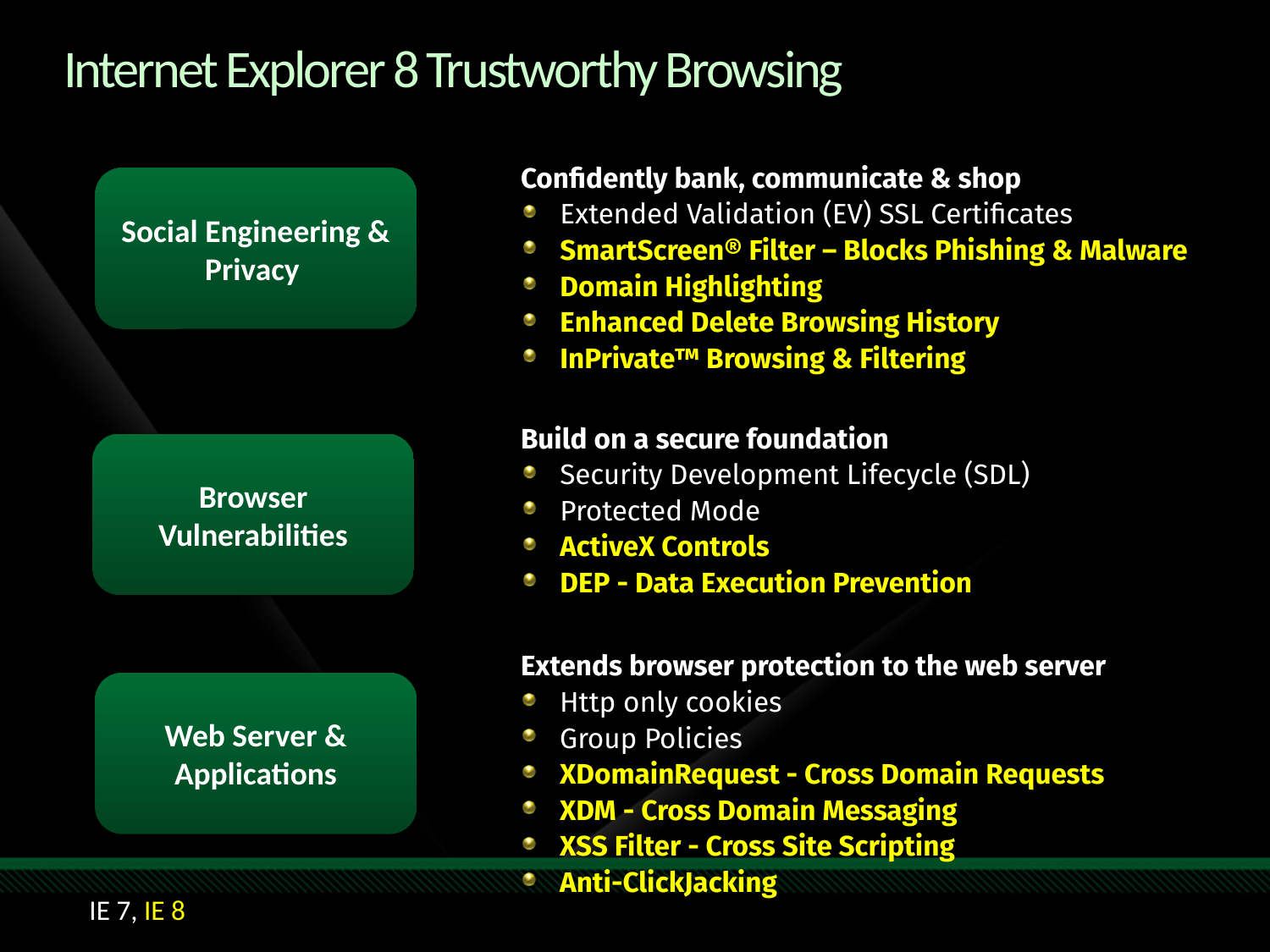

# Internet Explorer 8 Trustworthy Browsing
Confidently bank, communicate & shop
Extended Validation (EV) SSL Certificates
SmartScreen® Filter – Blocks Phishing & Malware
Domain Highlighting
Enhanced Delete Browsing History
InPrivate™ Browsing & Filtering
Social Engineering & Privacy
Build on a secure foundation
Security Development Lifecycle (SDL)
Protected Mode
ActiveX Controls
DEP - Data Execution Prevention
Browser Vulnerabilities

Extends browser protection to the web server
Http only cookies
Group Policies
XDomainRequest - Cross Domain Requests
XDM - Cross Domain Messaging
XSS Filter - Cross Site Scripting
Anti-ClickJacking
Web Server & Applications
IE 7, IE 8